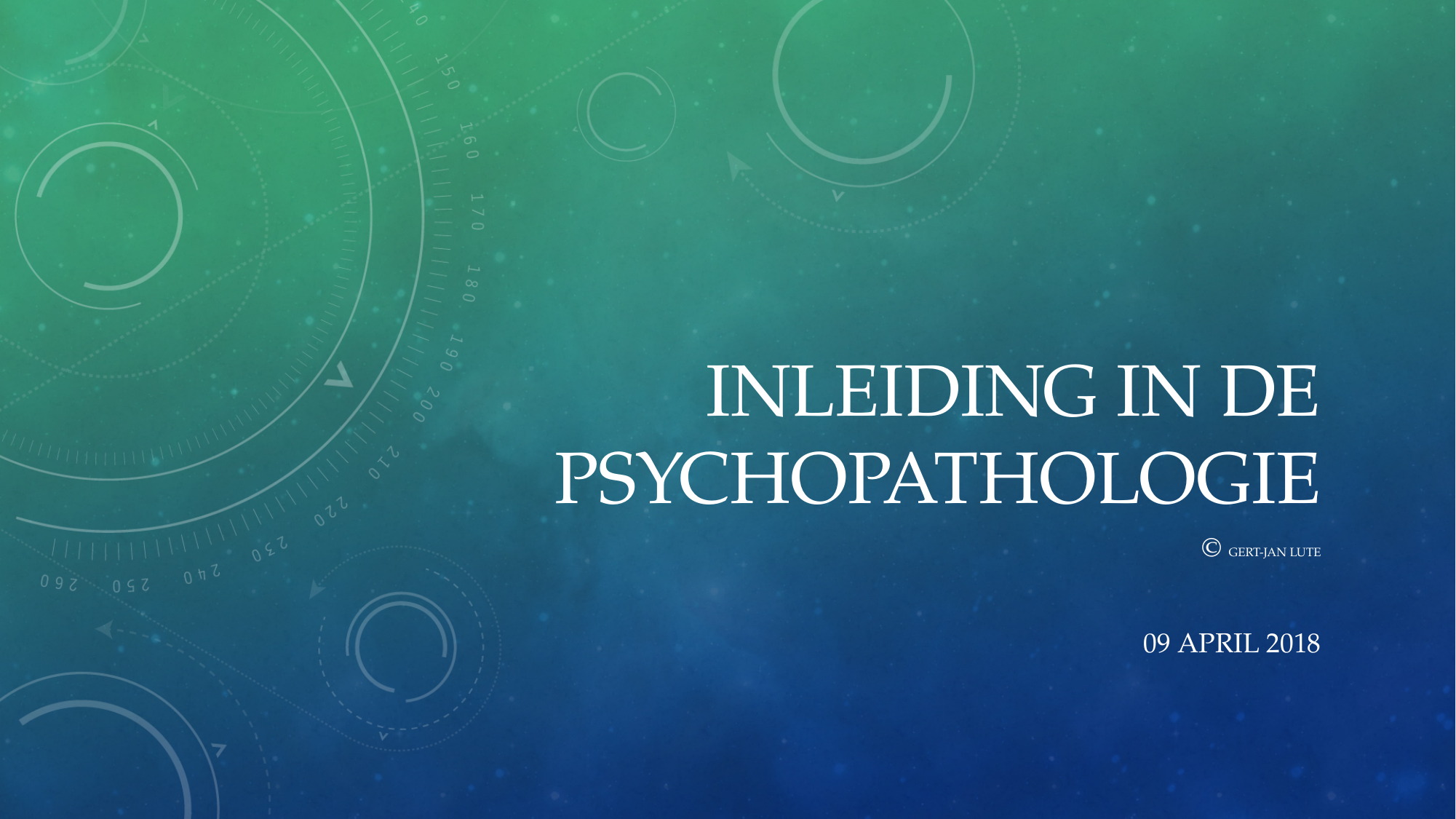

# Inleiding in de Psychopathologie
© Gert-Jan Lute

09 april 2018